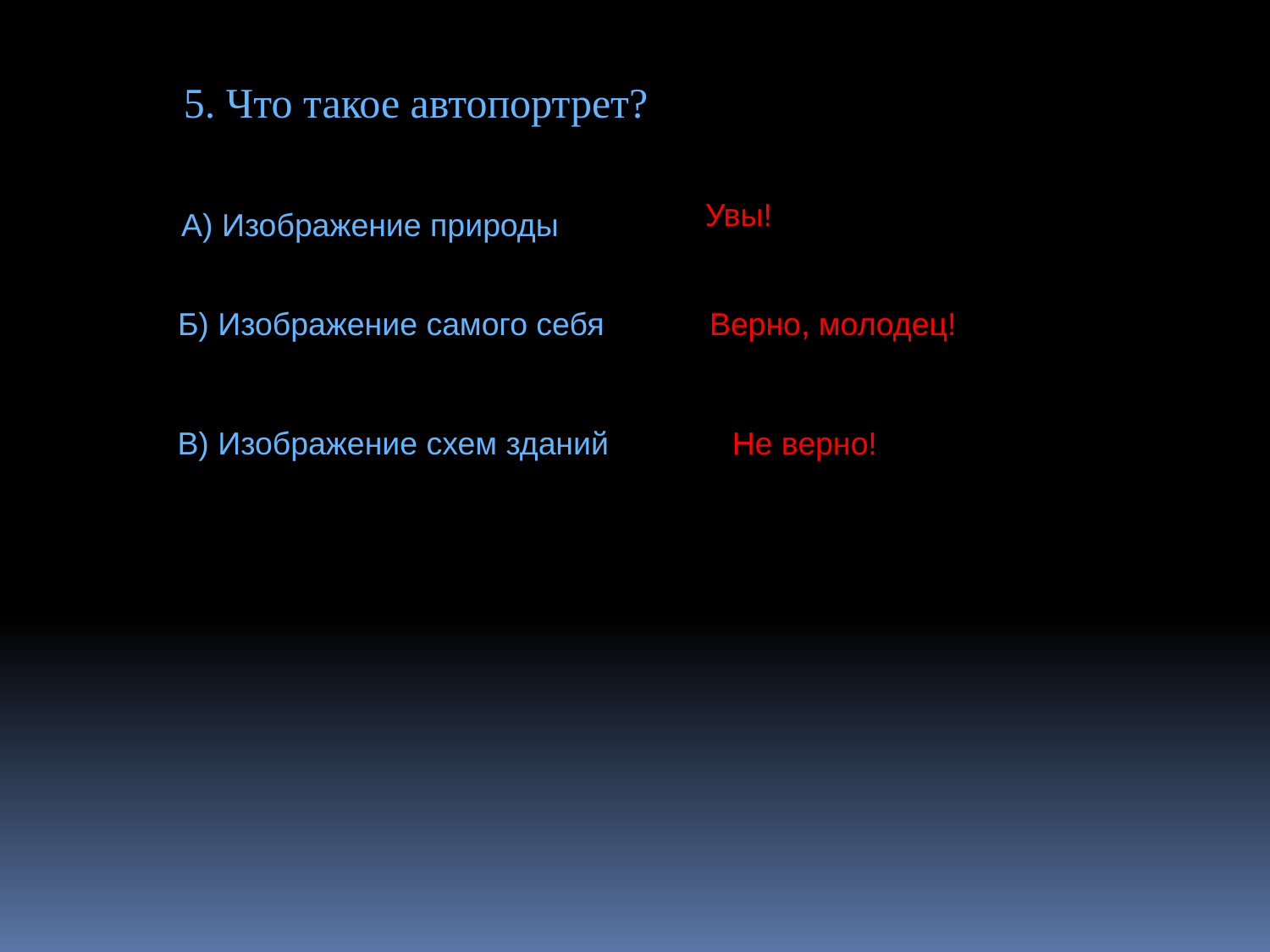

5. Что такое автопортрет?
Увы!
А) Изображение природы
Б) Изображение самого себя
Верно, молодец!
В) Изображение схем зданий
Не верно!